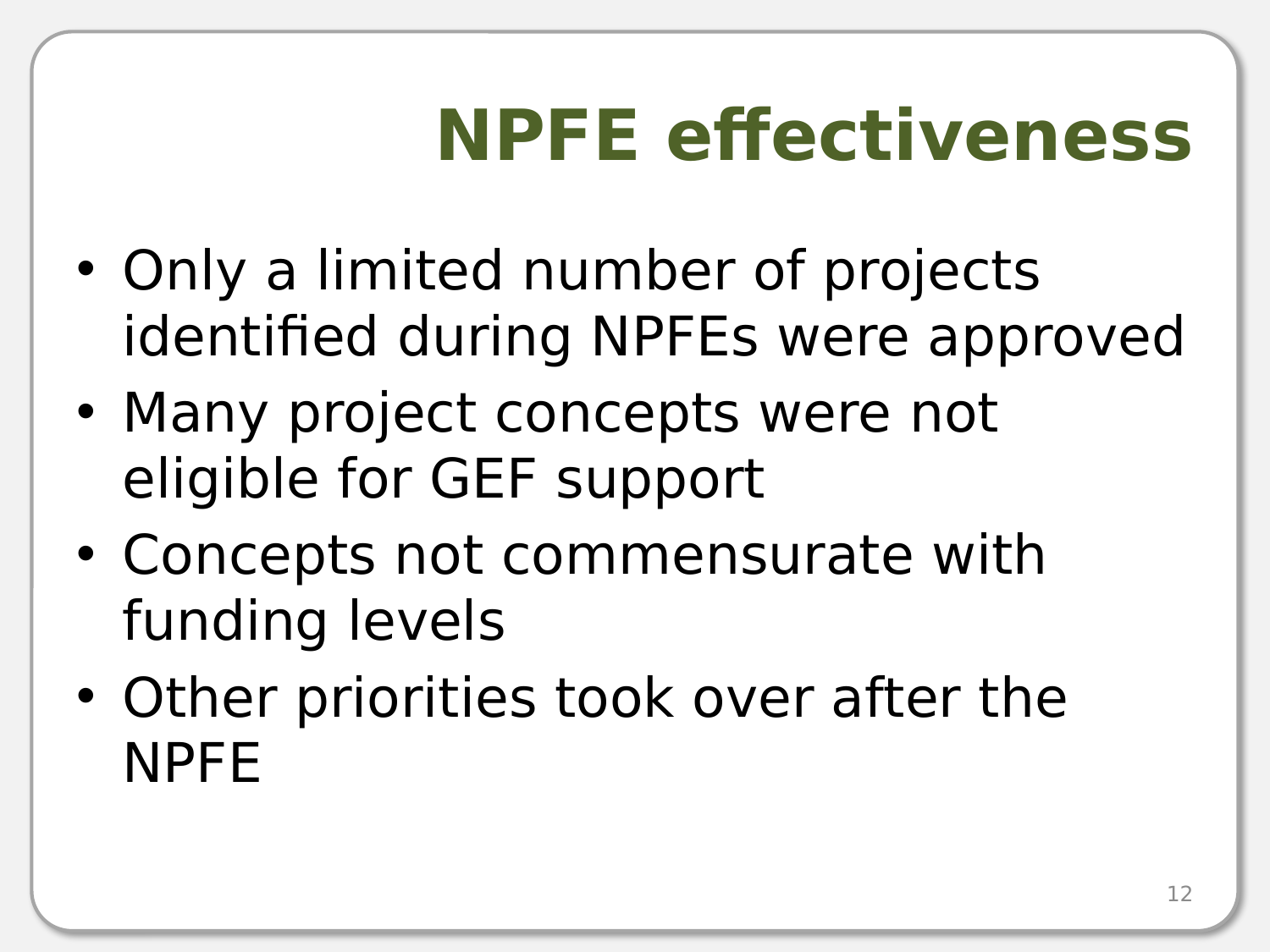

# NPFE effectiveness
Only a limited number of projects identified during NPFEs were approved
Many project concepts were not eligible for GEF support
Concepts not commensurate with funding levels
Other priorities took over after the NPFE

12